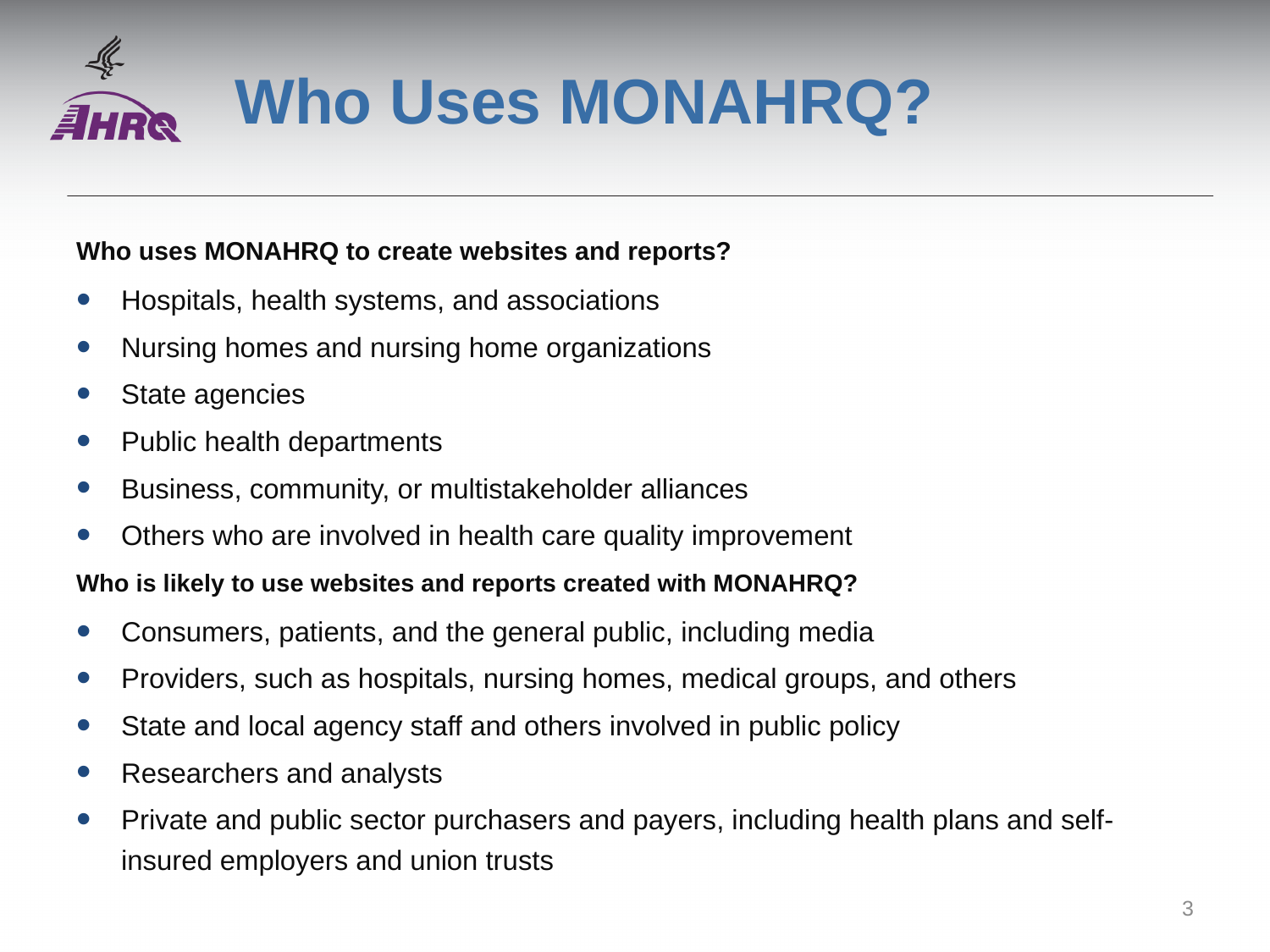

# Who Uses MONAHRQ?
Who uses MONAHRQ to create websites and reports?
Hospitals, health systems, and associations
Nursing homes and nursing home organizations
State agencies
Public health departments
Business, community, or multistakeholder alliances
Others who are involved in health care quality improvement
Who is likely to use websites and reports created with MONAHRQ?
Consumers, patients, and the general public, including media
Providers, such as hospitals, nursing homes, medical groups, and others
State and local agency staff and others involved in public policy
Researchers and analysts
Private and public sector purchasers and payers, including health plans and self-insured employers and union trusts
3